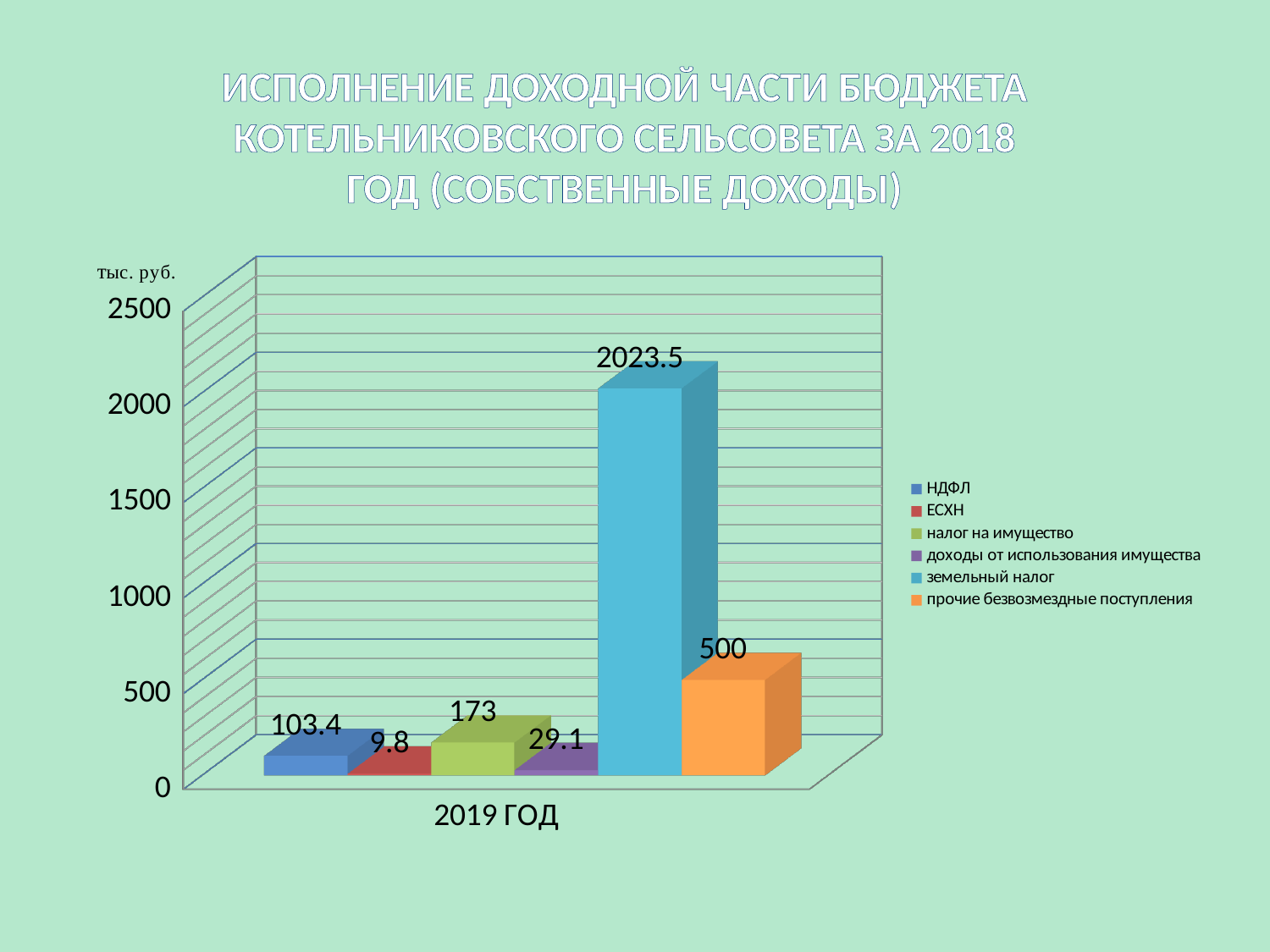

ИСПОЛНЕНИЕ ДОХОДНОЙ ЧАСТИ БЮДЖЕТА КОТЕЛЬНИКОВСКОГО СЕЛЬСОВЕТА ЗА 2018 ГОД (СОБСТВЕННЫЕ ДОХОДЫ)

[unsupported chart]